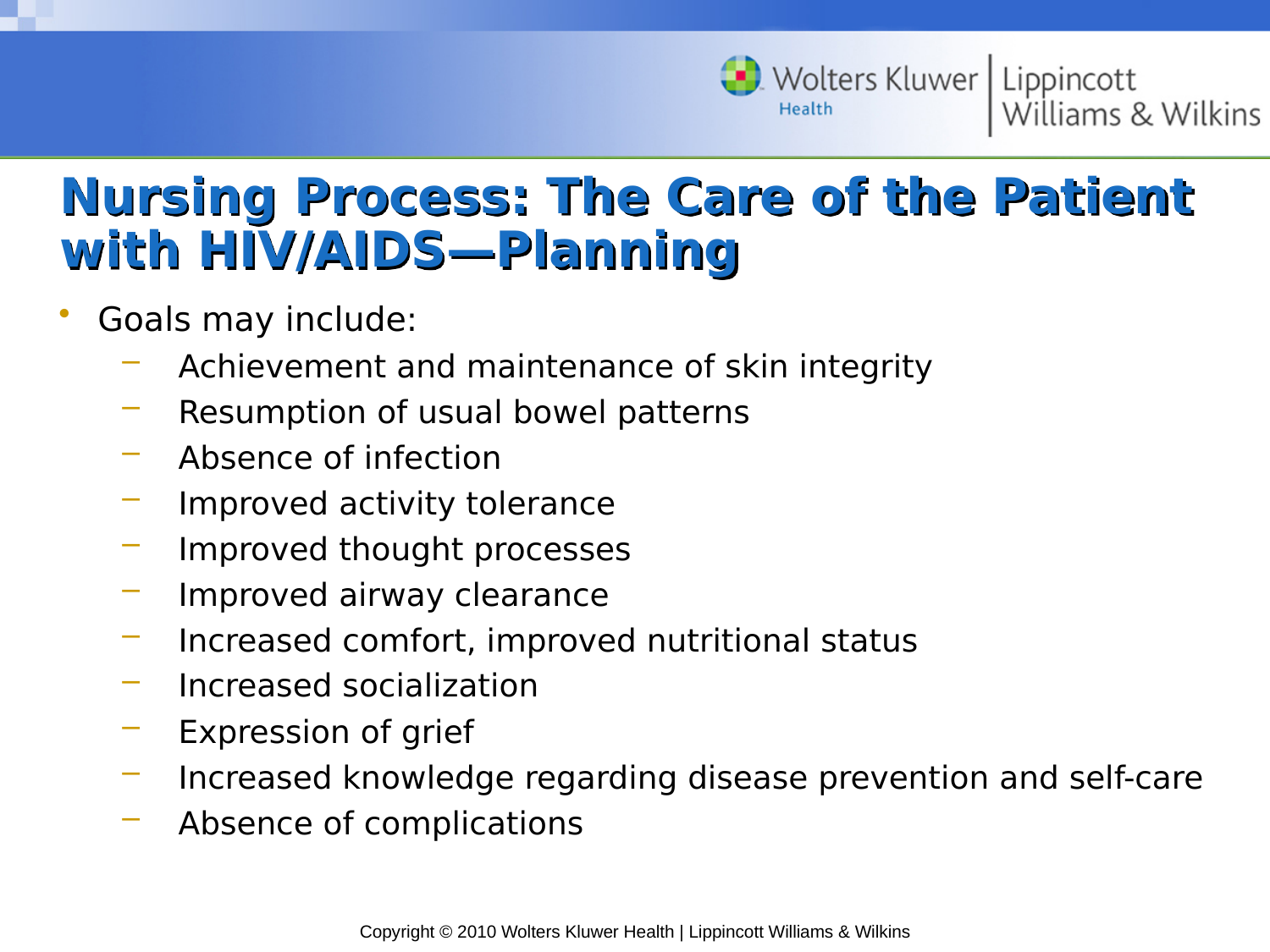

# Nursing Process: The Care of the Patient with HIV/AIDS—Planning
Goals may include:
Achievement and maintenance of skin integrity
Resumption of usual bowel patterns
Absence of infection
Improved activity tolerance
Improved thought processes
Improved airway clearance
Increased comfort, improved nutritional status
Increased socialization
Expression of grief
Increased knowledge regarding disease prevention and self-care
Absence of complications